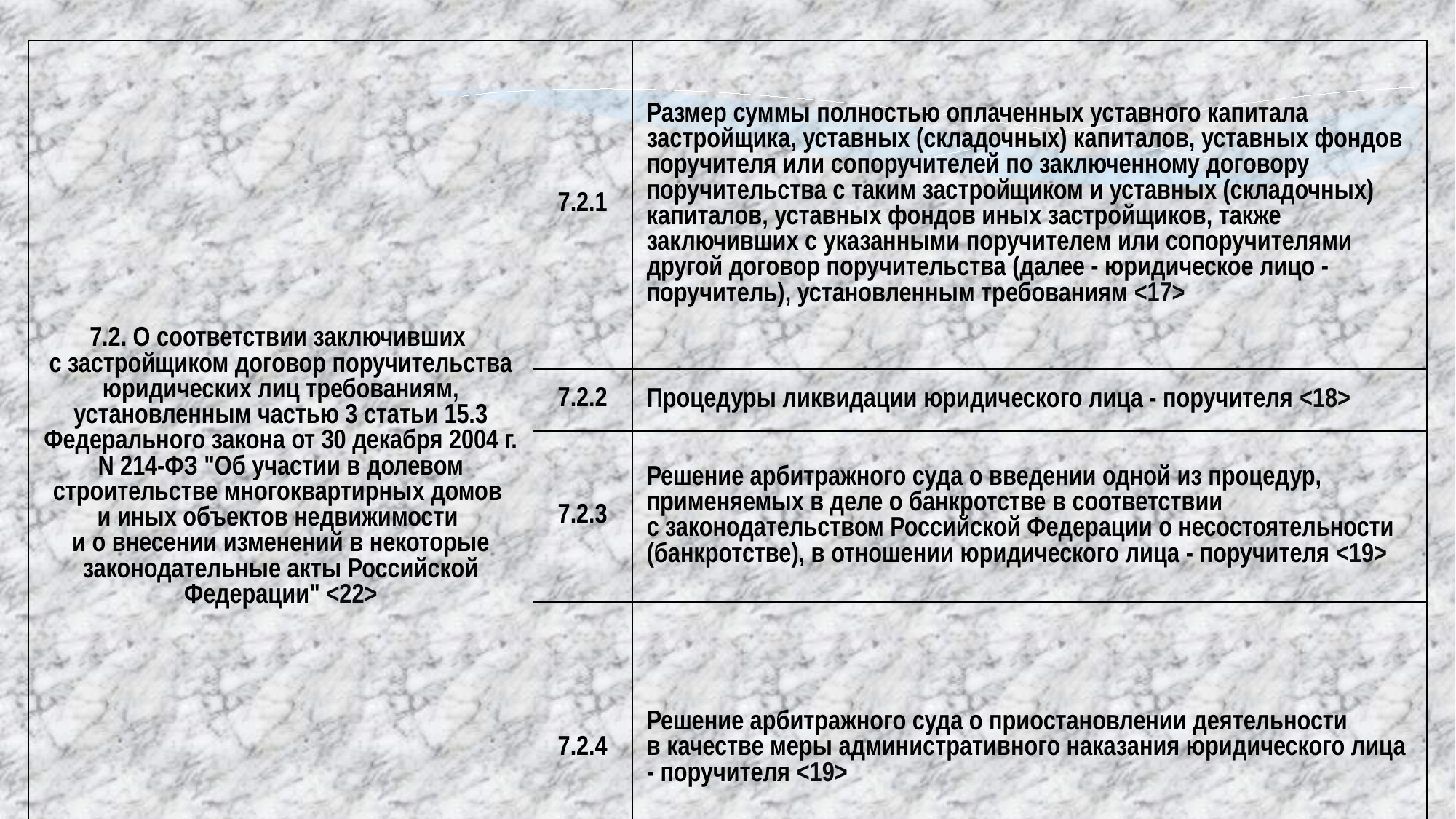

| 7.2. О соответствии заключивших с застройщиком договор поручительства юридических лиц требованиям, установленным частью 3 статьи 15.3 Федерального закона от 30 декабря 2004 г. N 214-ФЗ "Об участии в долевом строительстве многоквартирных домов и иных объектов недвижимости и о внесении изменений в некоторые законодательные акты Российской Федерации" <22> | 7.2.1 | Размер суммы полностью оплаченных уставного капитала застройщика, уставных (складочных) капиталов, уставных фондов поручителя или сопоручителей по заключенному договору поручительства с таким застройщиком и уставных (складочных) капиталов, уставных фондов иных застройщиков, также заключивших с указанными поручителем или сопоручителями другой договор поручительства (далее - юридическое лицо - поручитель), установленным требованиям <17> |
| --- | --- | --- |
|  | 7.2.2 | Процедуры ликвидации юридического лица - поручителя <18> |
|  | 7.2.3 | Решение арбитражного суда о введении одной из процедур, применяемых в деле о банкротстве в соответствии с законодательством Российской Федерации о несостоятельности (банкротстве), в отношении юридического лица - поручителя <19> |
|  | 7.2.4 | Решение арбитражного суда о приостановлении деятельности в качестве меры административного наказания юридического лица - поручителя <19> |